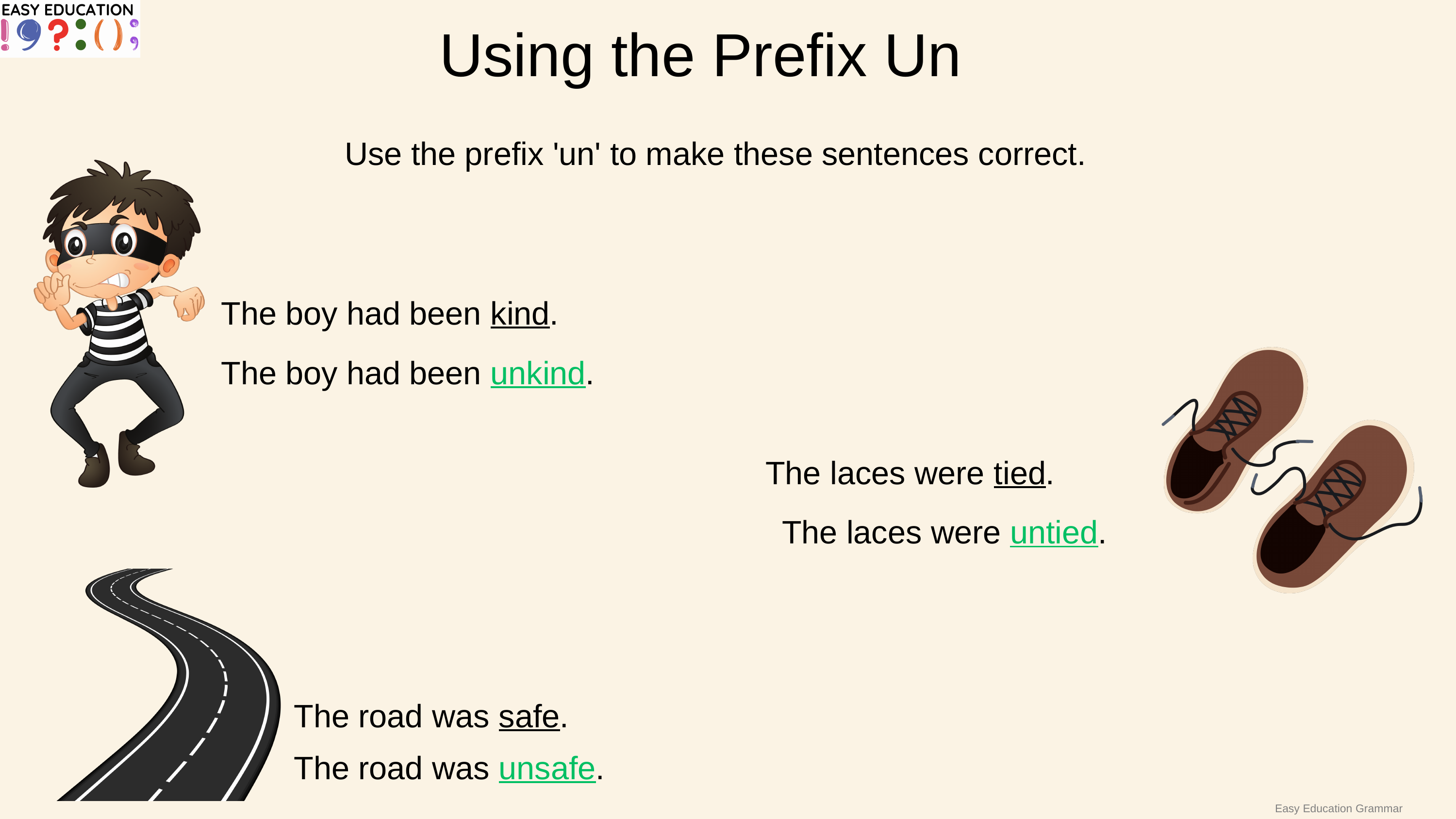

Using the Prefix Un
Use the prefix 'un' to make these sentences correct.

The boy had been kind.

The boy had been unkind.
The laces were tied.
The laces were untied.

The road was safe.
The road was unsafe.